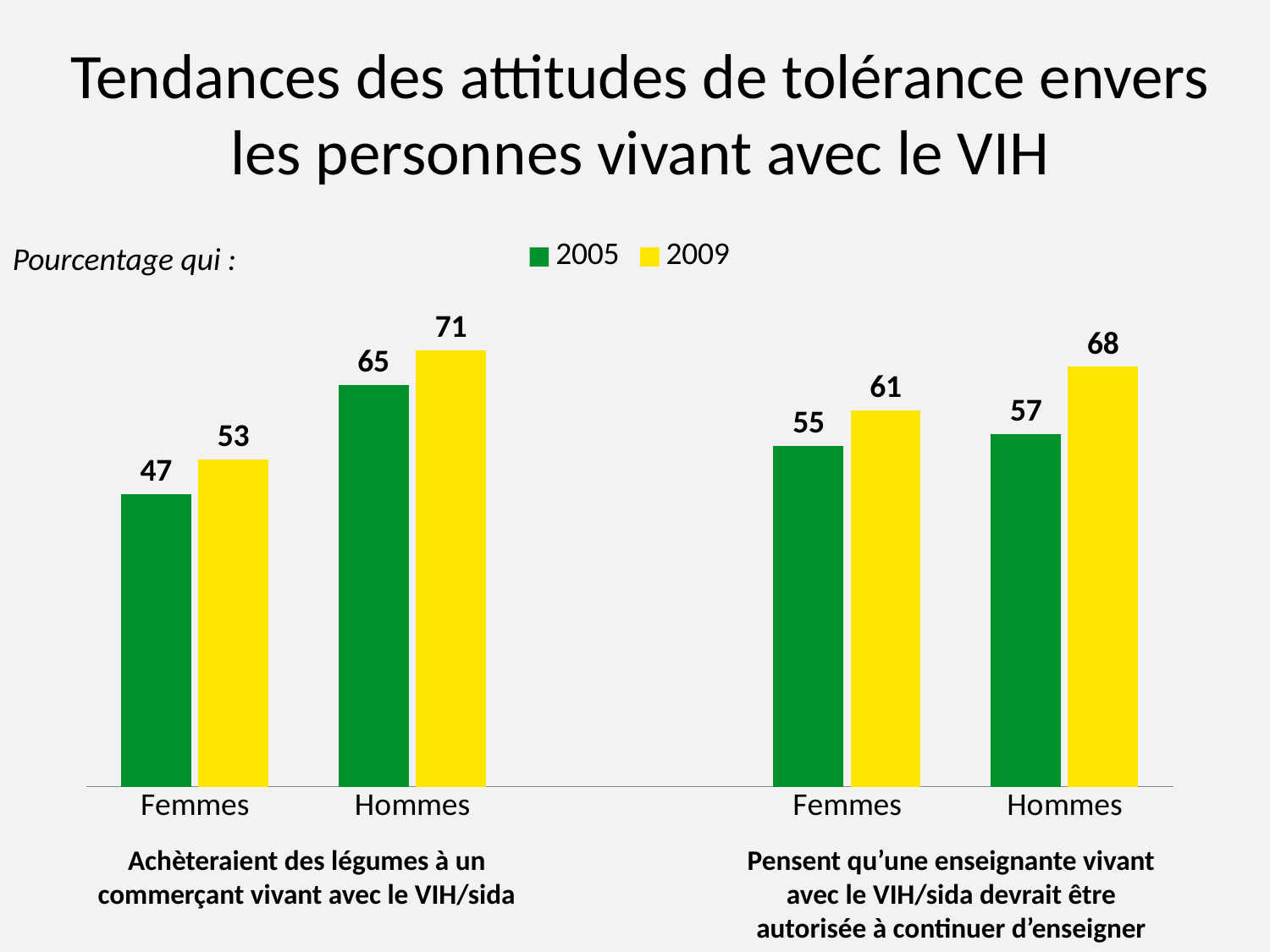

# Tendances des attitudes de tolérance envers les personnes vivant avec le VIH

### Chart

| Category | 2005 | 2009 |
|---|---|---|
| Femmes | 47.2 | 52.8 |
| Hommes | 64.9 | 70.5 |
|  | None | None |
| Femmes | 55.0 | 60.8 |
| Hommes | 56.9 | 67.8 |
Pourcentage qui :
Achèteraient des légumes à un commerçant vivant avec le VIH/sida
Pensent qu’une enseignante vivant avec le VIH/sida devrait être autorisée à continuer d’enseigner